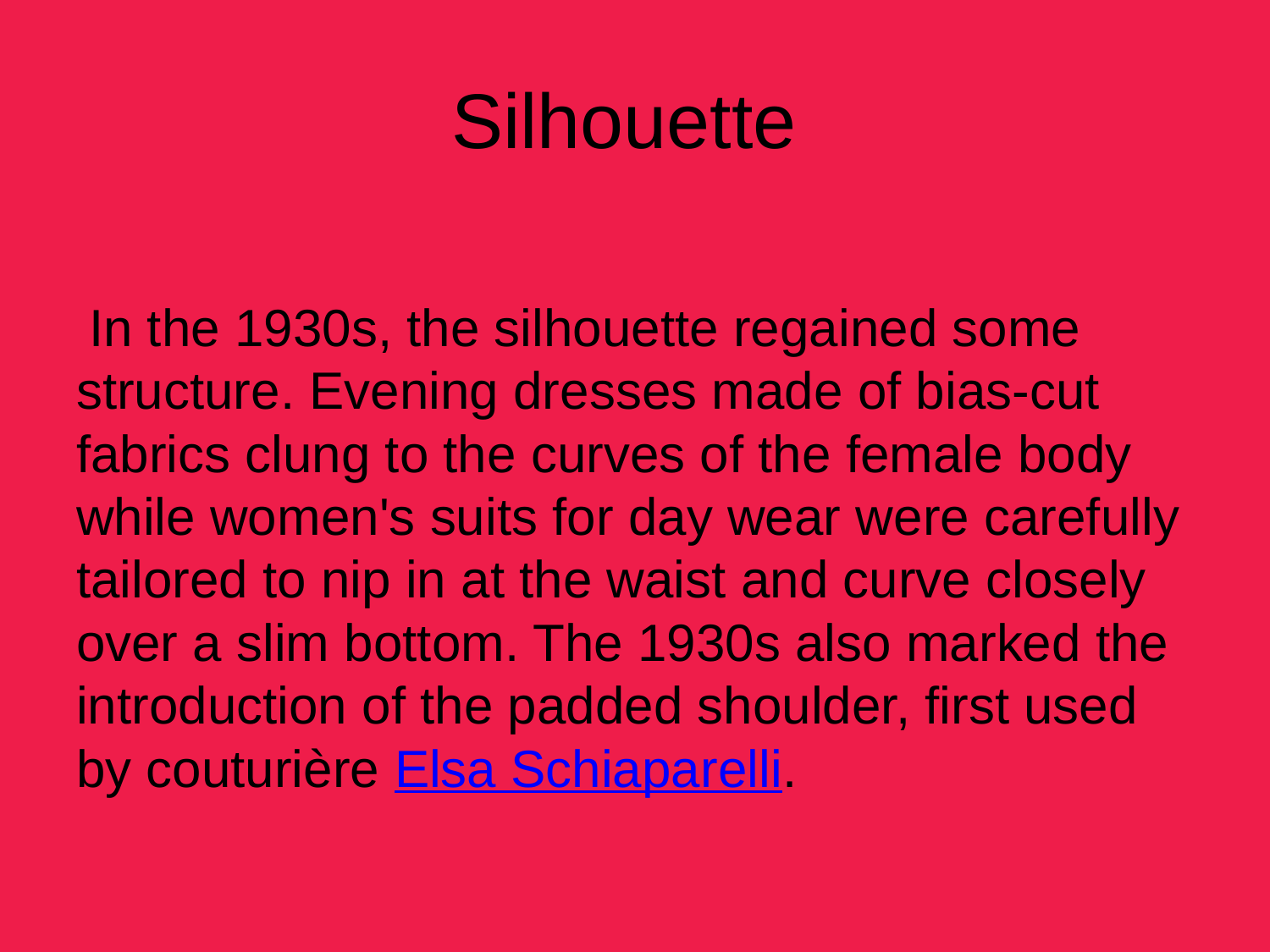

# Silhouette

 In the 1930s, the silhouette regained some structure. Evening dresses made of bias-cut fabrics clung to the curves of the female body while women's suits for day wear were carefully tailored to nip in at the waist and curve closely over a slim bottom. The 1930s also marked the introduction of the padded shoulder, first used by couturière Elsa Schiaparelli.